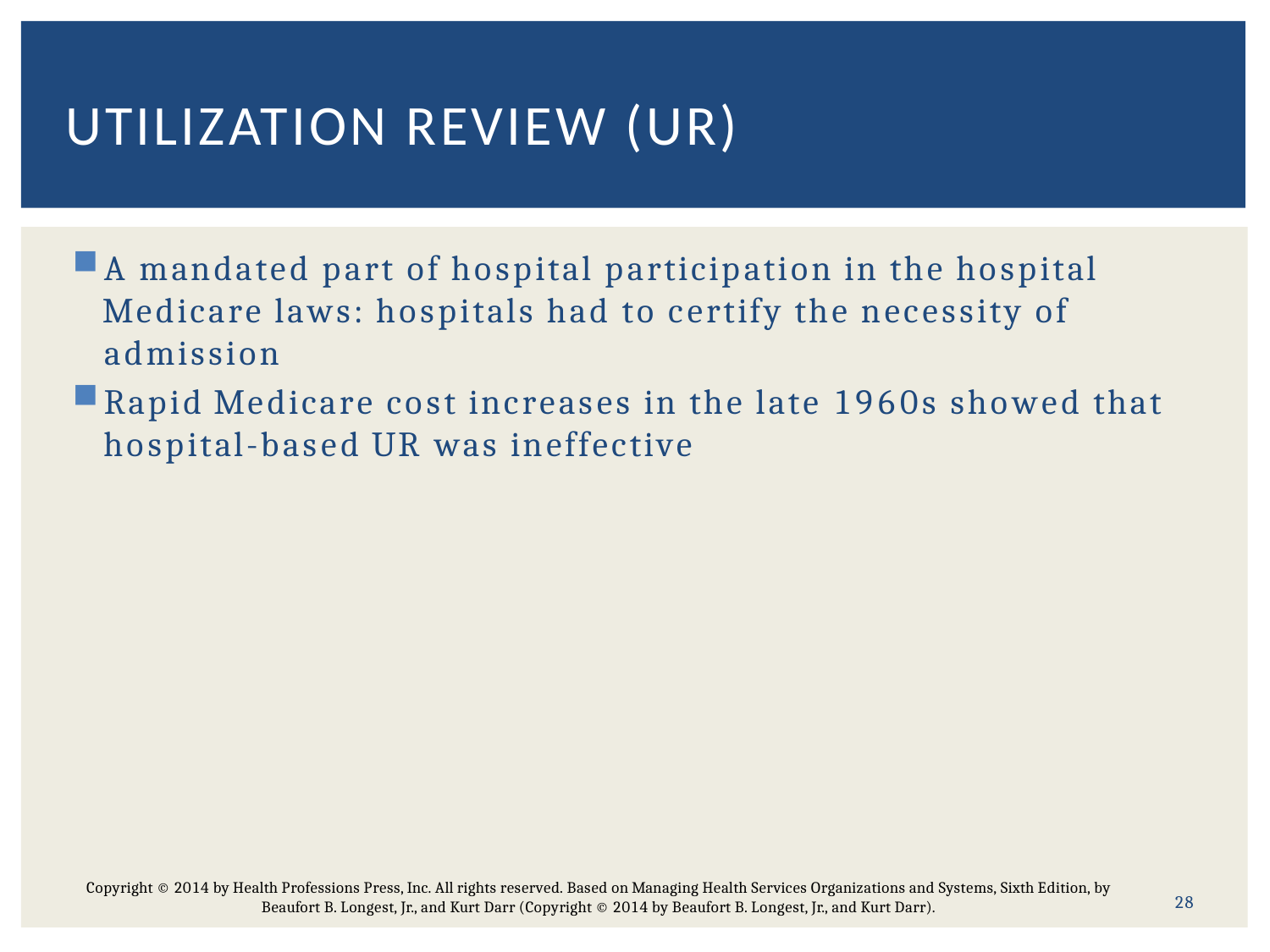

# Utilization Review (UR)
A mandated part of hospital participation in the hospital Medicare laws: hospitals had to certify the necessity of admission
Rapid Medicare cost increases in the late 1960s showed that hospital-based UR was ineffective
Copyright © 2014 by Health Professions Press, Inc. All rights reserved. Based on Managing Health Services Organizations and Systems, Sixth Edition, by Beaufort B. Longest, Jr., and Kurt Darr (Copyright © 2014 by Beaufort B. Longest, Jr., and Kurt Darr).
28